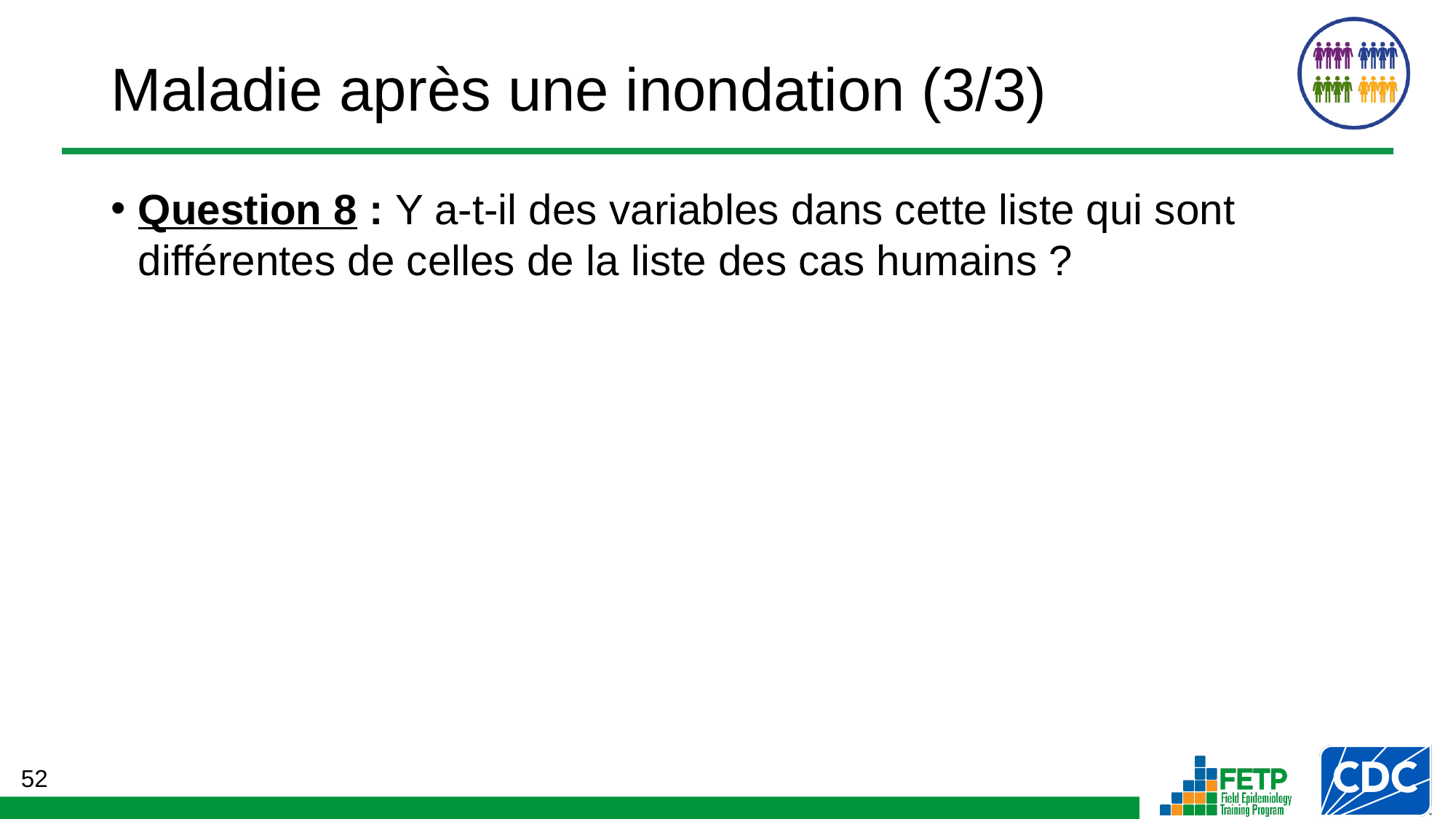

# Maladie après une inondation (3/3)
Question 8 : Y a-t-il des variables dans cette liste qui sont différentes de celles de la liste des cas humains ?